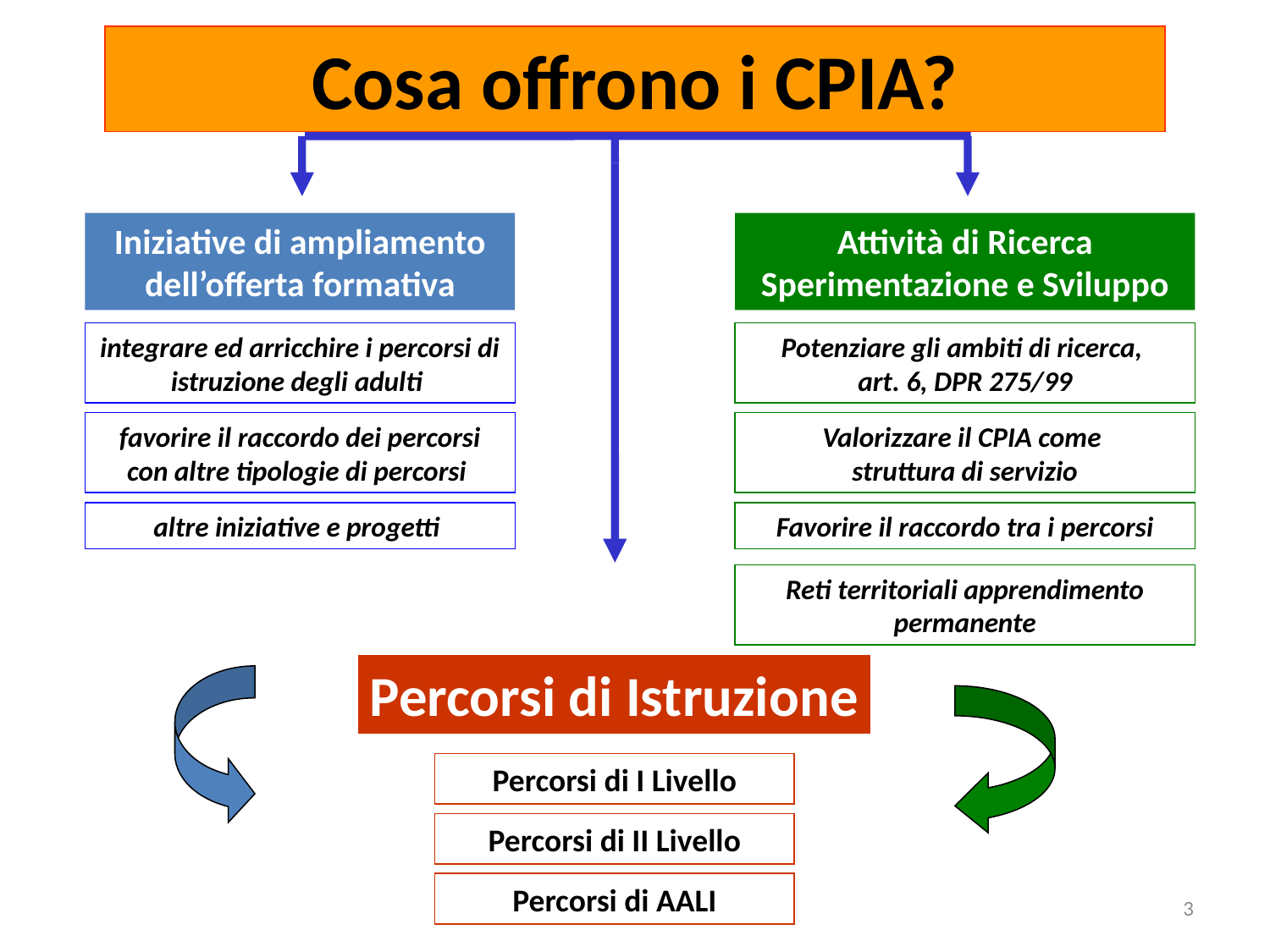

Cosa offrono i CPIA?

Iniziative di ampliamento
dell’offerta formativa
Attività di Ricerca
Sperimentazione e Sviluppo

integrare ed arricchire i percorsi di istruzione degli adulti
Potenziare gli ambiti di ricerca,
art. 6, DPR 275/99
favorire il raccordo dei percorsi con altre tipologie di percorsi
Valorizzare il CPIA come
struttura di servizio
altre iniziative e progetti
Favorire il raccordo tra i percorsi
Reti territoriali apprendimento permanente
Percorsi di Istruzione

Percorsi di I Livello
Percorsi di II Livello
Percorsi di AALI
3